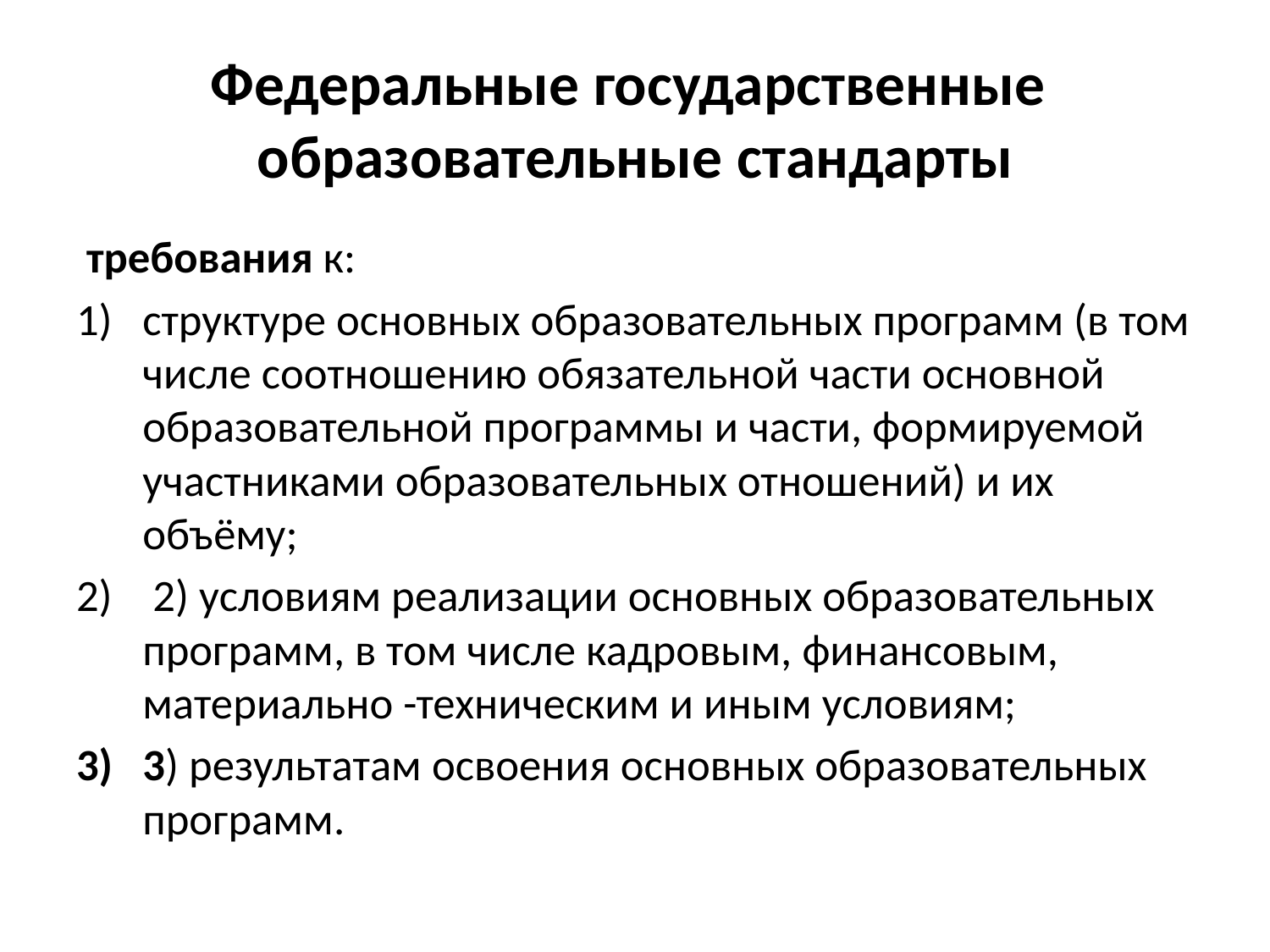

# Федеральные государственные  образовательные стандарты
 требования к:
структуре основных образовательных программ (в том числе соотношению обязательной части основной образовательной программы и части, формируемой участниками образовательных отношений) и их объёму;
 2) условиям реализации основных образовательных программ, в том числе кадровым, финансовым, материально -техническим и иным условиям;
3) результатам освоения основных образовательных программ.